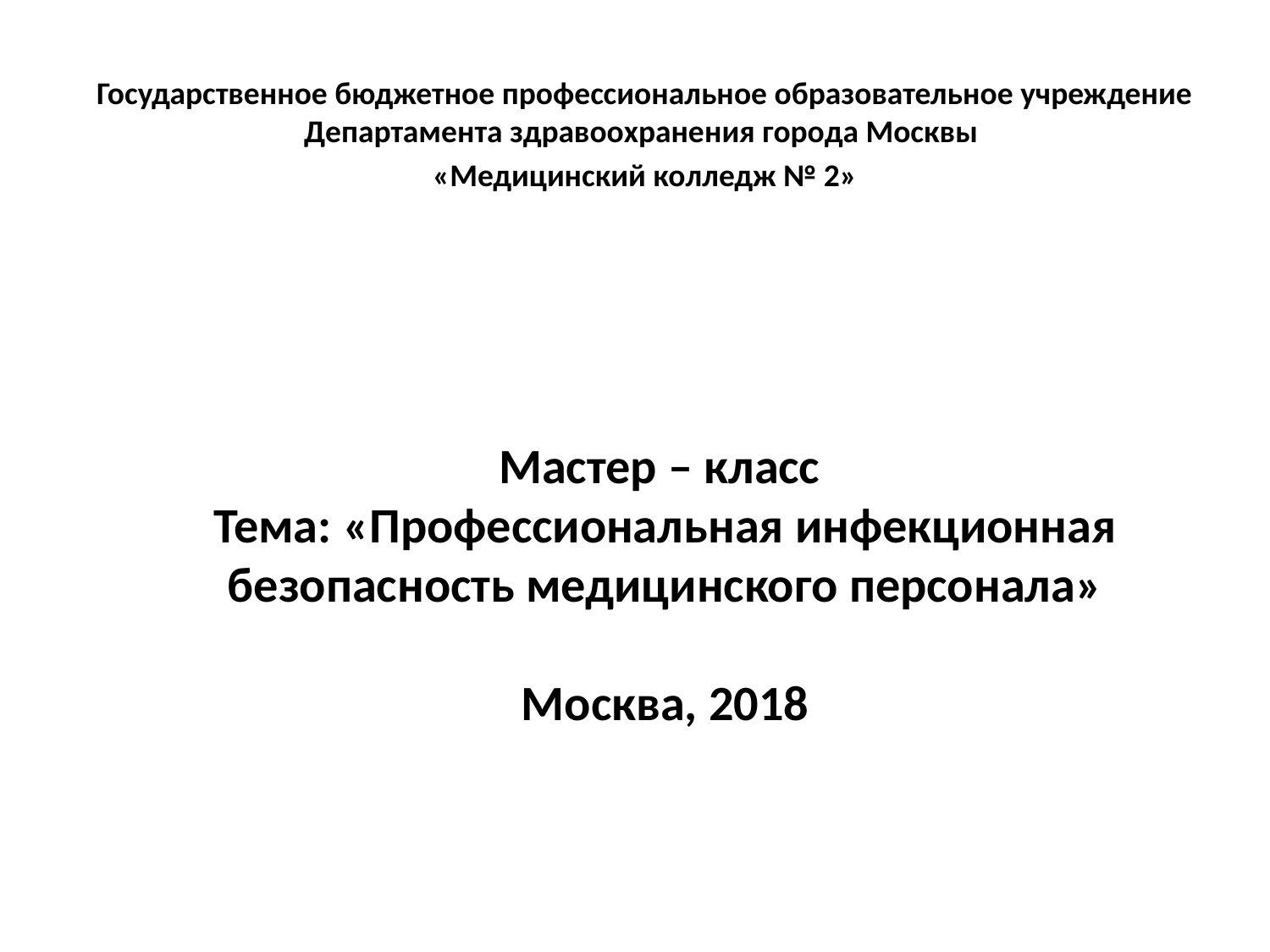

Государственное бюджетное профессиональное образовательное учреждение Департамента здравоохранения города Москвы
«Медицинский колледж № 2»
# Мастер – класс Тема: «Профессиональная инфекционная безопасность медицинского персонала» Москва, 2018